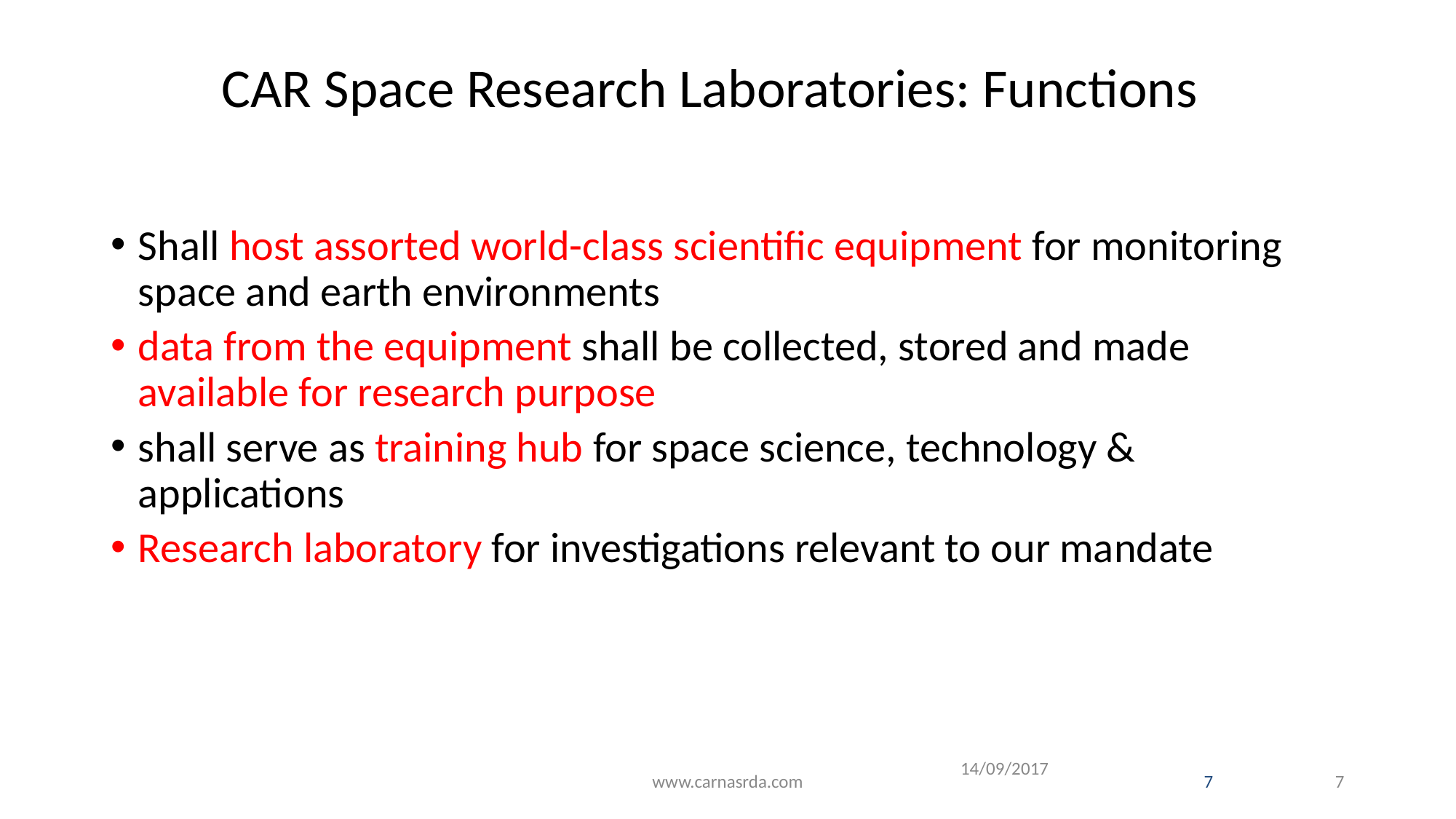

# CAR Space Research Laboratories: Functions
Shall host assorted world-class scientific equipment for monitoring space and earth environments
data from the equipment shall be collected, stored and made available for research purpose
shall serve as training hub for space science, technology & applications
Research laboratory for investigations relevant to our mandate
14/09/2017
7
www.carnasrda.com
7